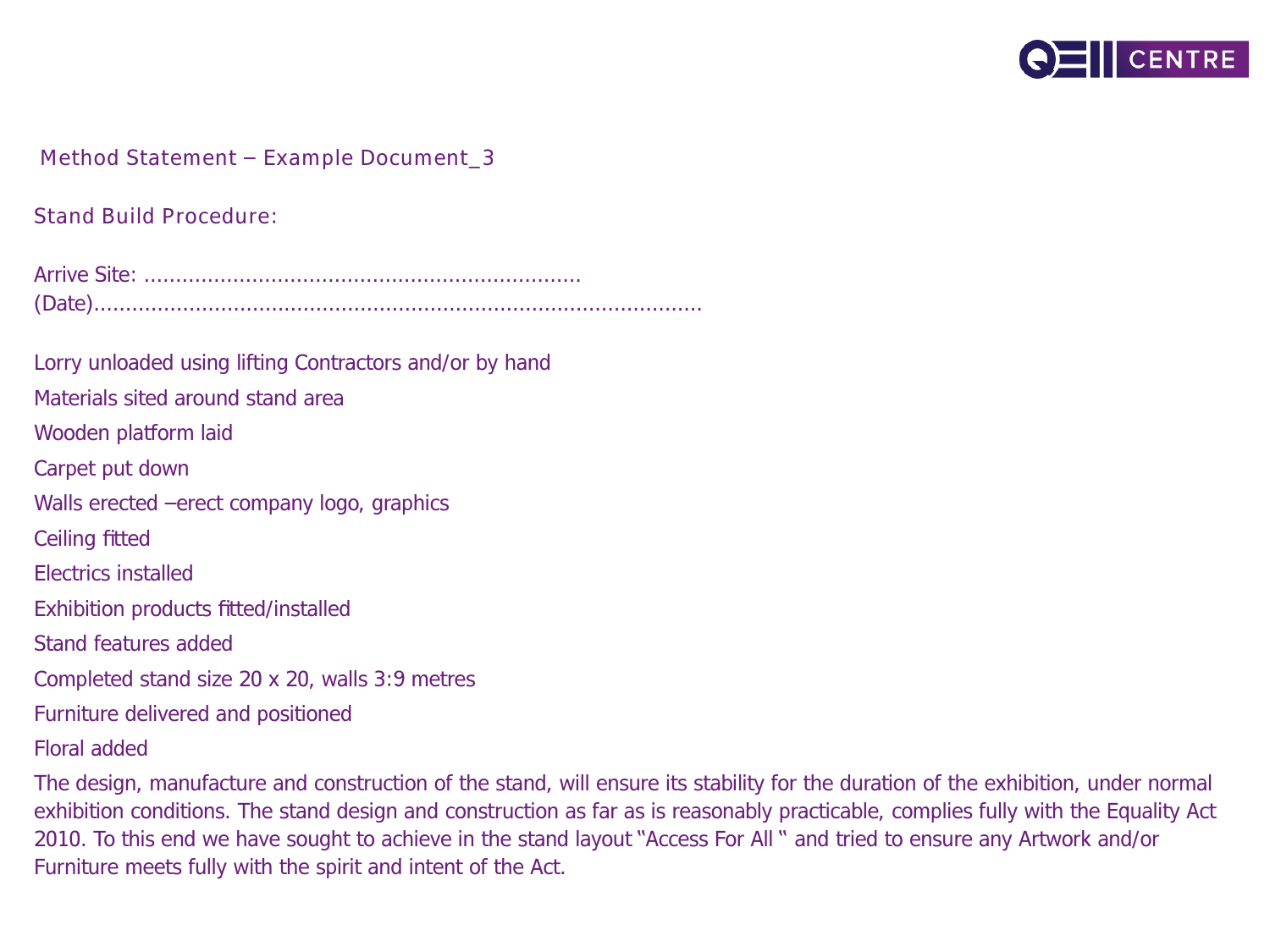

Method Statement – Example Document_3

Stand Build Procedure:

Arrive Site: .....................................................................(Date)................................................................................................

Lorry unloaded using lifting Contractors and/or by hand

Materials sited around stand area

Wooden platform laid

Carpet put down

Walls erected –erect company logo, graphics

Ceiling fitted

Electrics installed

Exhibition products fitted/installed

Stand features added

Completed stand size 20 x 20, walls 3:9 metres

Furniture delivered and positioned

Floral added

The design, manufacture and construction of the stand, will ensure its stability for the duration of the exhibition, under normal exhibition conditions. The stand design and construction as far as is reasonably practicable, complies fully with the Equality Act 2010. To this end we have sought to achieve in the stand layout “Access For All “ and tried to ensure any Artwork and/or Furniture meets fully with the spirit and intent of the Act.